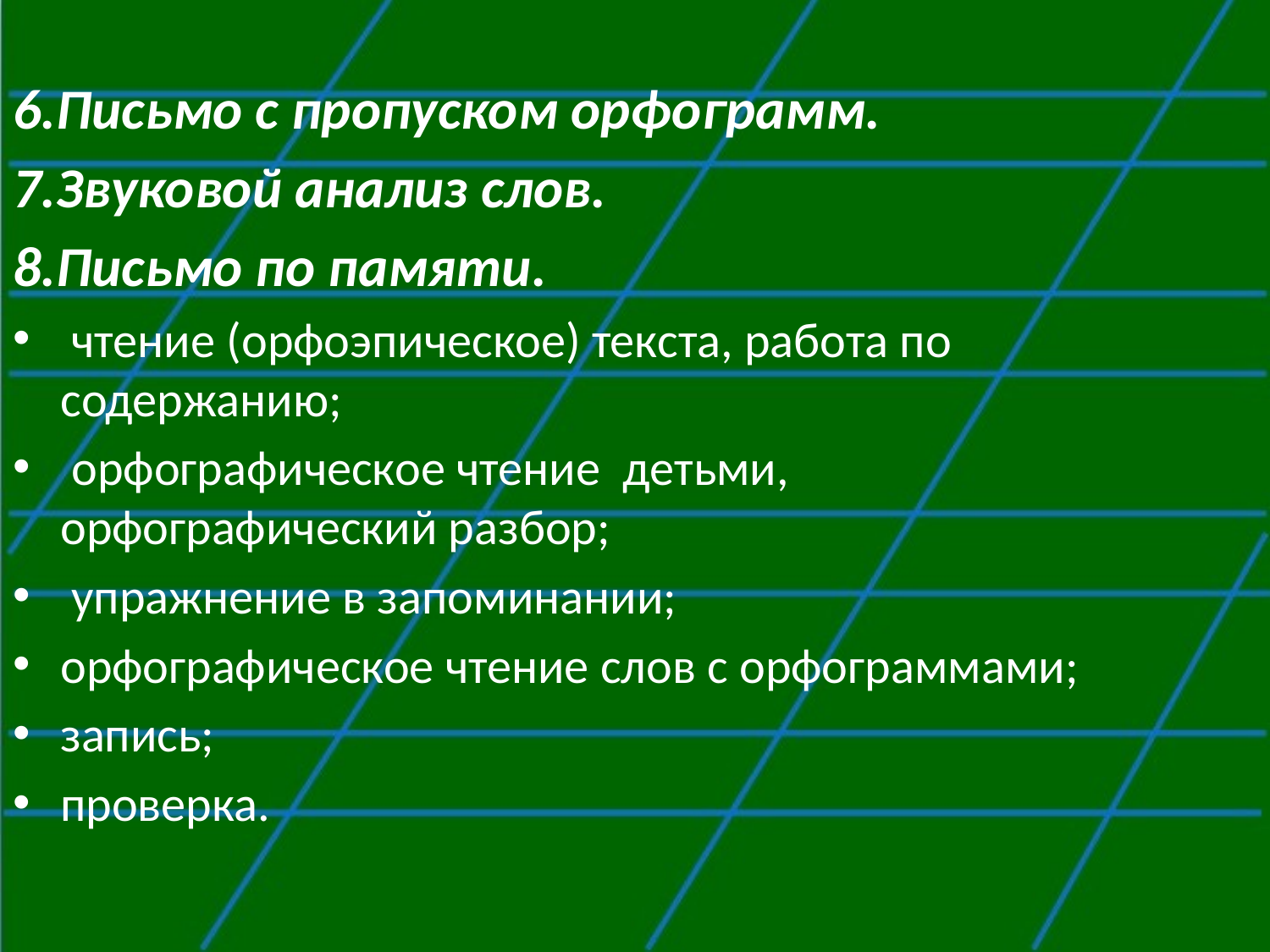

6.Письмо с пропуском орфограмм.
7.Звуковой анализ слов.
8.Письмо по памяти.
 чтение (орфоэпическое) текста, работа по содержанию;
 орфографическое чтение  детьми,     орфографический разбор;
 упражнение в запоминании;
орфографическое чтение слов с орфограммами;
запись;
проверка.